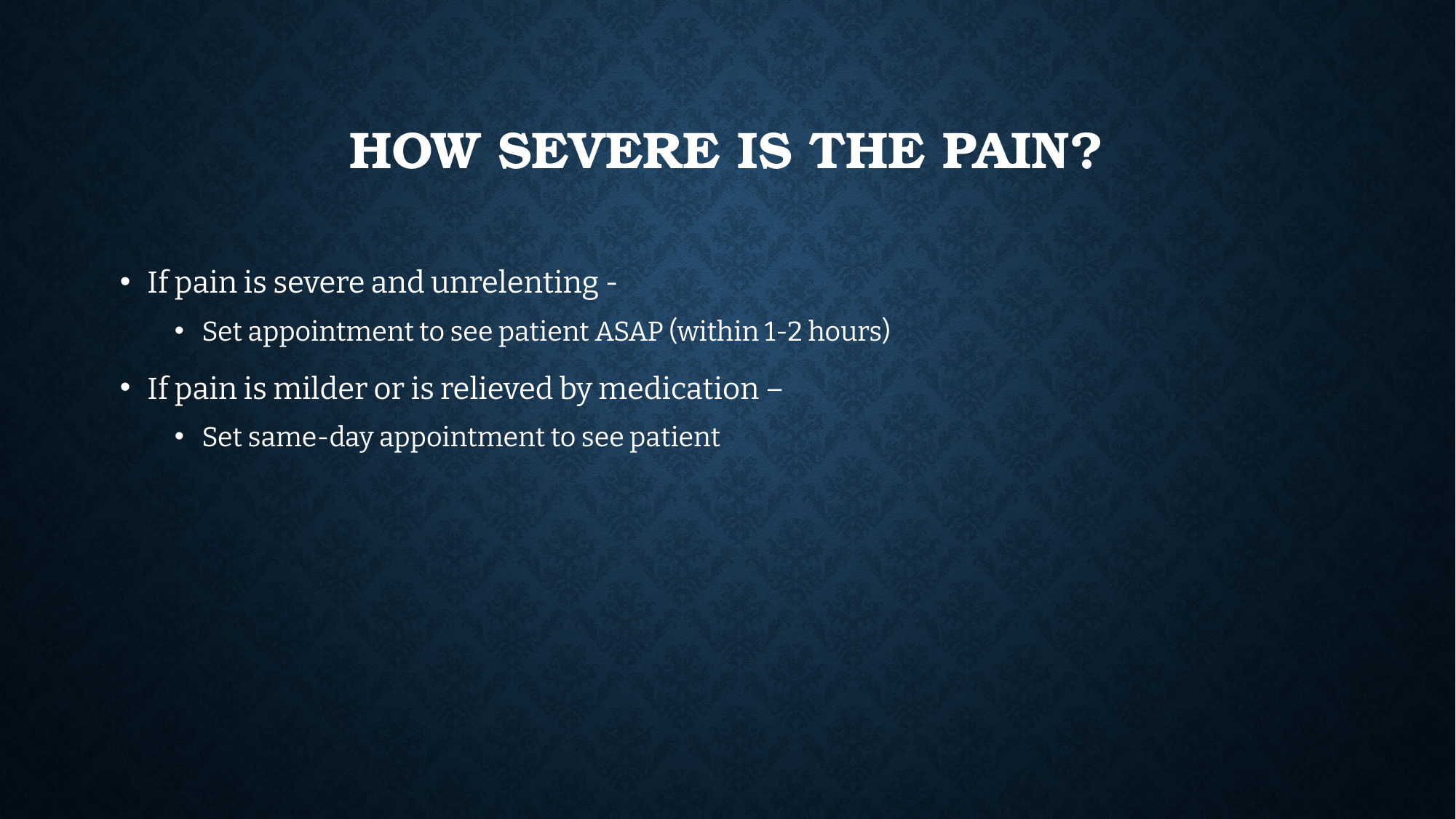

# How severe is the pain?
If pain is severe and unrelenting -
Set appointment to see patient ASAP (within 1-2 hours)
If pain is milder or is relieved by medication –
Set same-day appointment to see patient